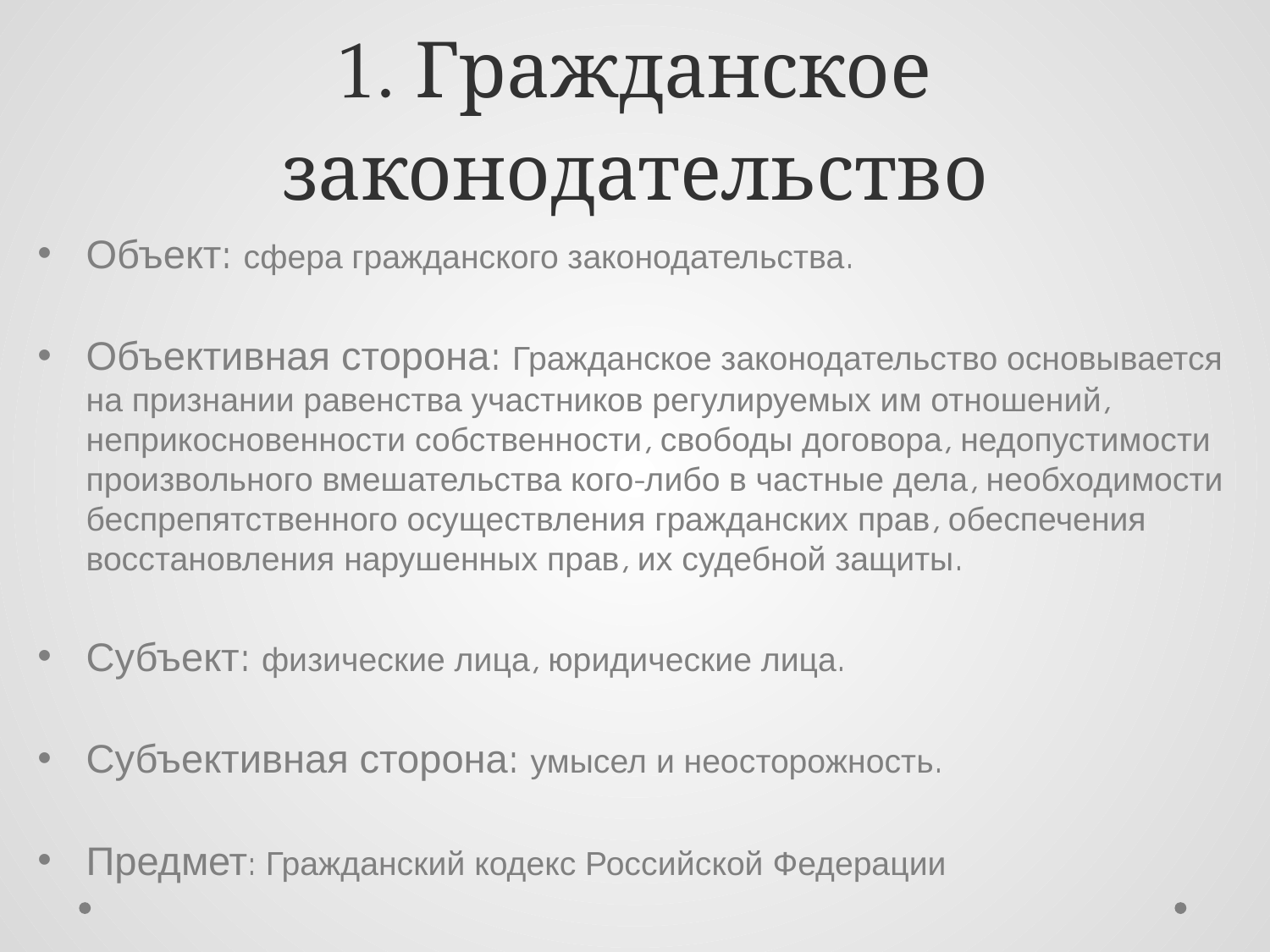

# 1. Гражданское законодательство
Объект: сфера гражданского законодательства.

Объективная сторона: Гражданское законодательство основывается на признании равенства участников регулируемых им отношений, неприкосновенности собственности, свободы договора, недопустимости произвольного вмешательства кого-либо в частные дела, необходимости беспрепятственного осуществления гражданских прав, обеспечения восстановления нарушенных прав, их судебной защиты.

Субъект: физические лица, юридические лица.

Субъективная сторона: умысел и неосторожность.

Предмет: Гражданский кодекс Российской Федерации